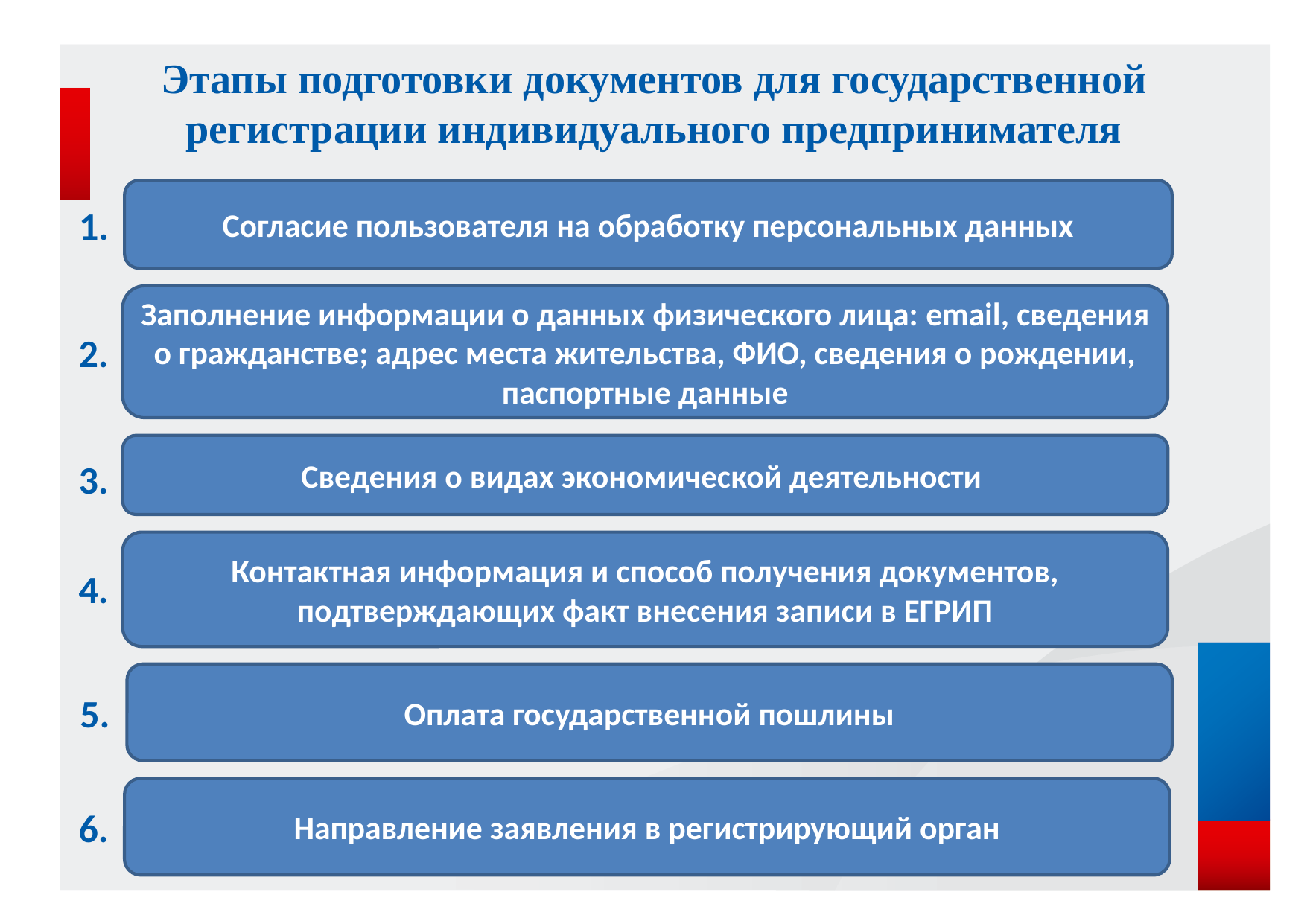

Этапы подготовки документов для государственной регистрации индивидуального предпринимателя
1.
Согласие пользователя на обработку персональных данных
Заполнение информации о данных физического лица: email, сведения о гражданстве; адрес места жительства, ФИО, сведения о рождении, паспортные данные
2.
3.
Сведения о видах экономической деятельности
4.
Контактная информация и способ получения документов, подтверждающих факт внесения записи в ЕГРИП
5.
Оплата государственной пошлины
6.
Направление заявления в регистрирующий орган